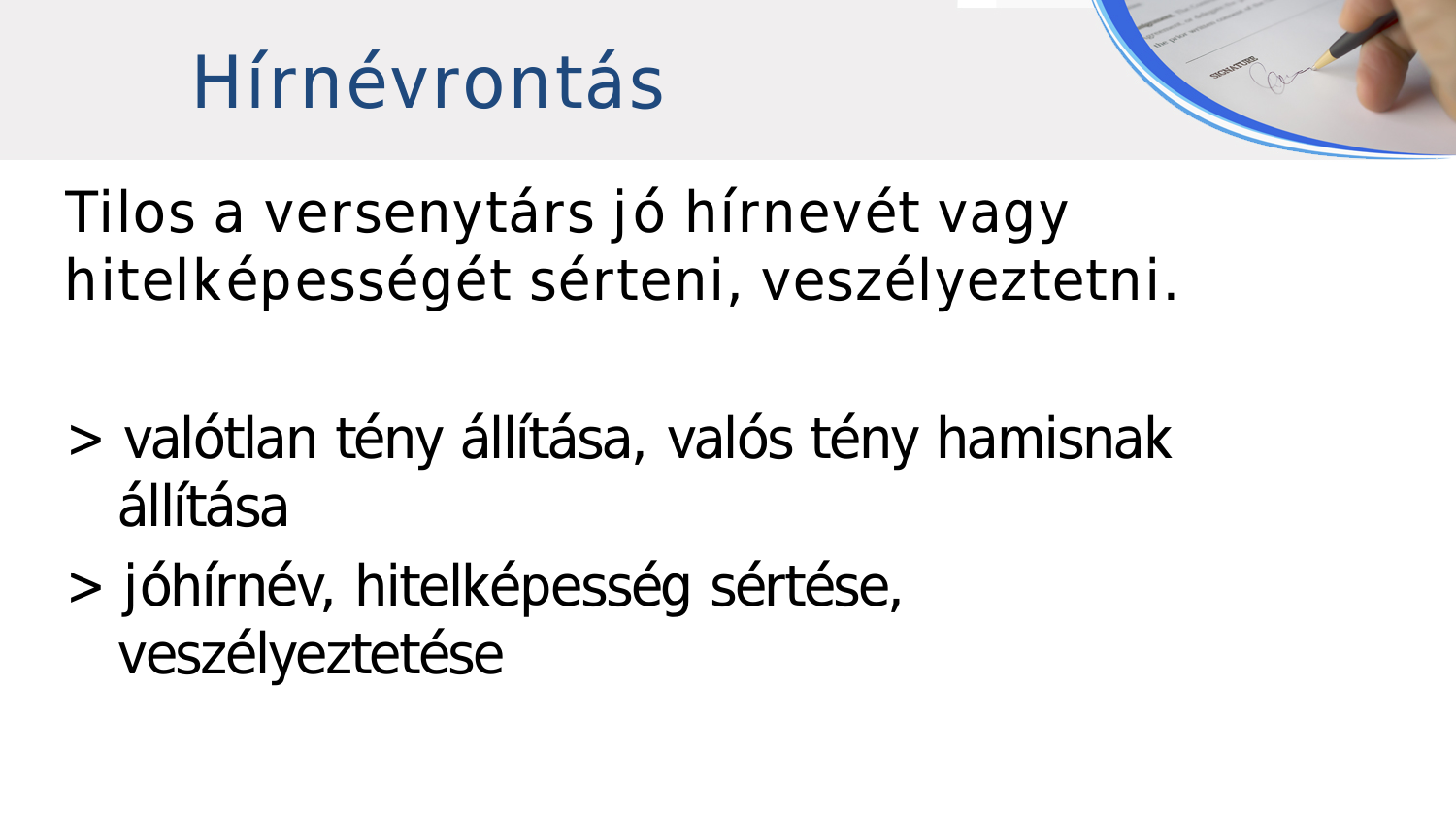

Hírnévrontás
Tilos a versenytárs jó hírnevét vagy hitelképességét sérteni, veszélyeztetni.

> valótlan tény állítása, valós tény hamisnak
   állítása
> jóhírnév, hitelképesség sértése,
   veszélyeztetése